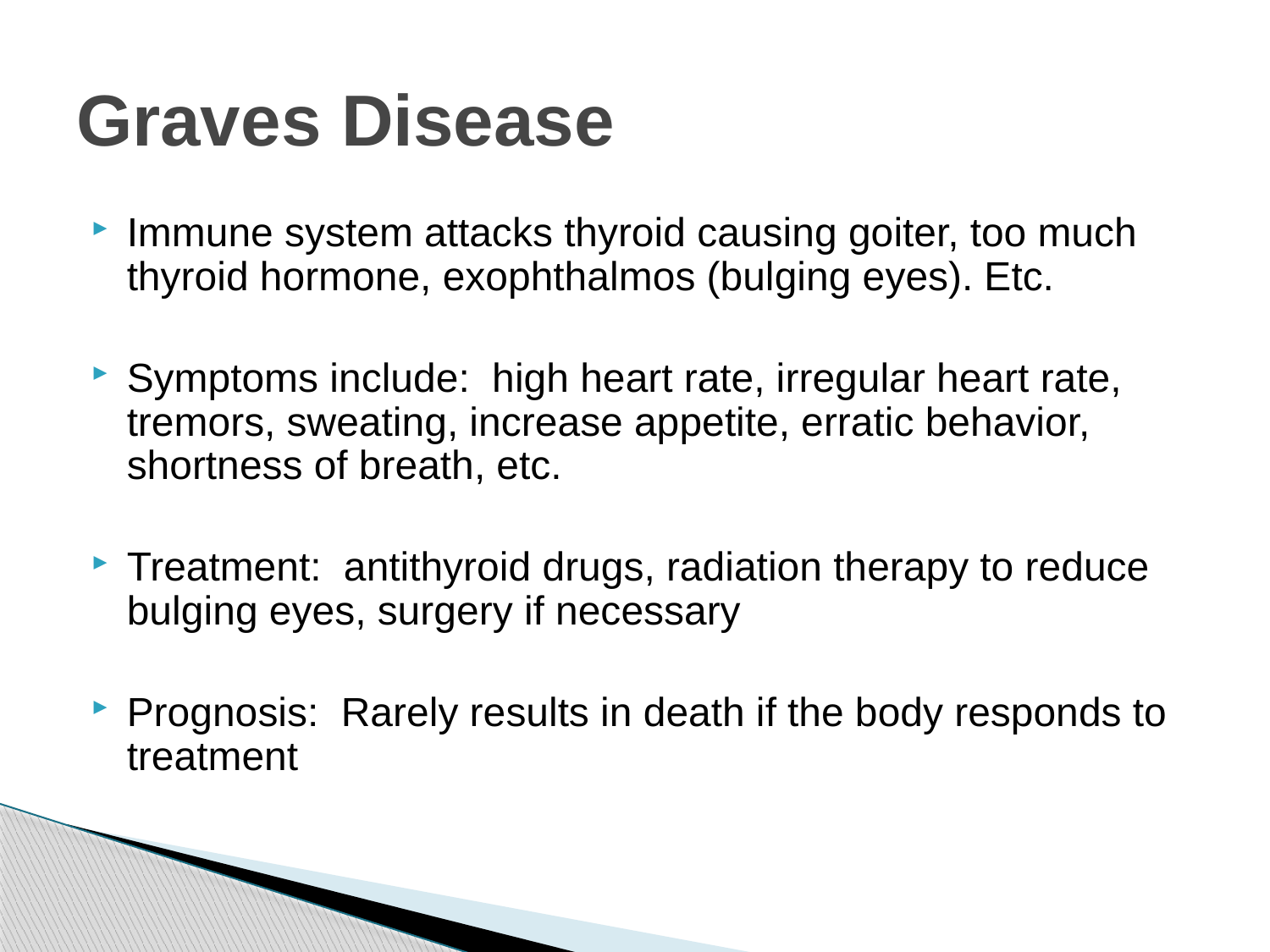

# Graves Disease
Immune system attacks thyroid causing goiter, too much thyroid hormone, exophthalmos (bulging eyes). Etc.

Symptoms include:  high heart rate, irregular heart rate, tremors, sweating, increase appetite, erratic behavior, shortness of breath, etc.

Treatment:  antithyroid drugs, radiation therapy to reduce bulging eyes, surgery if necessary

Prognosis:  Rarely results in death if the body responds to treatment